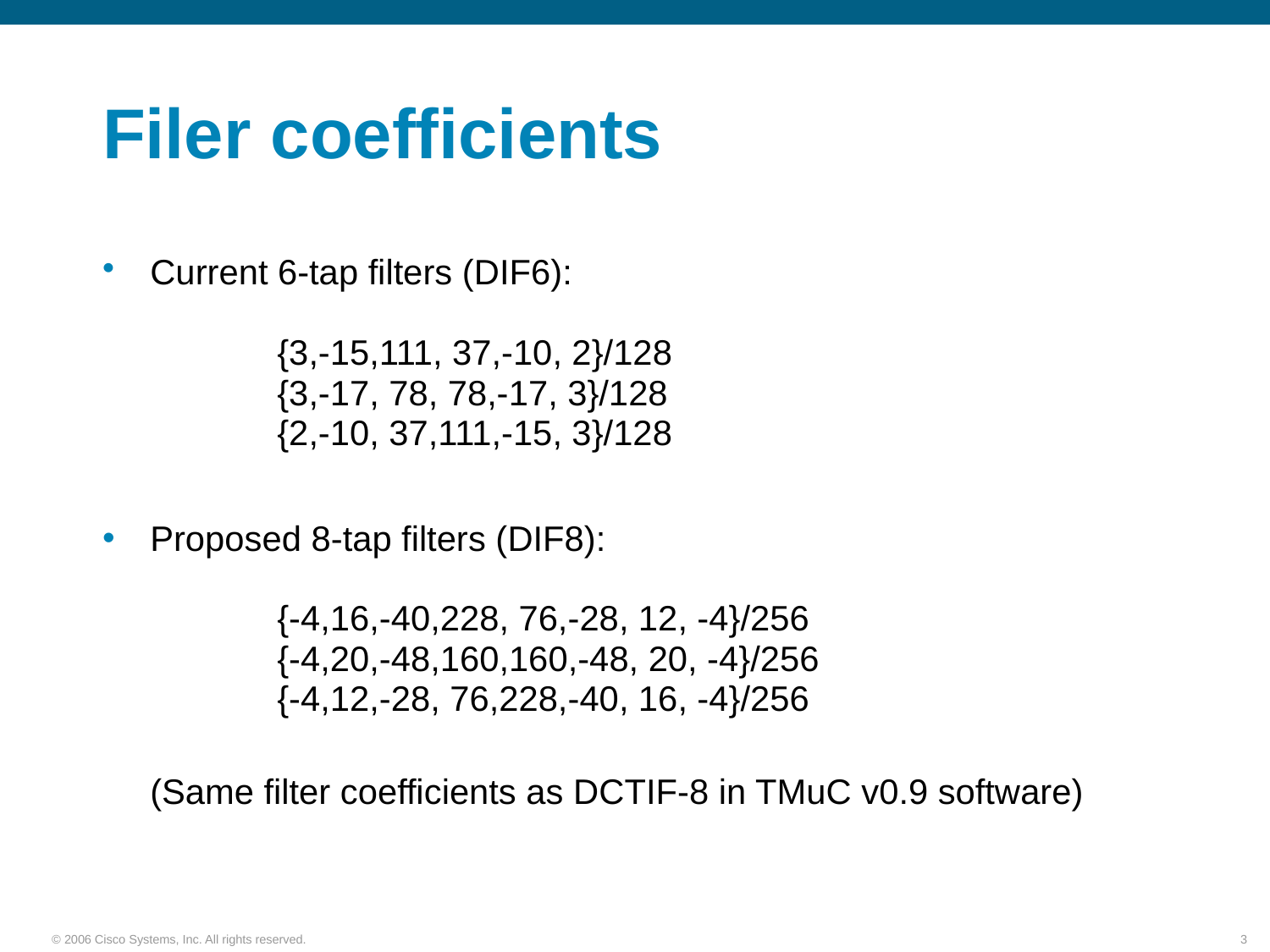

# Filer coefficients
Current 6-tap filters (DIF6):
	{3,-15,111, 37,-10, 2}/128
	{3,-17, 78, 78,-17, 3}/128
	{2,-10, 37,111,-15, 3}/128

Proposed 8-tap filters (DIF8):
	{-4,16,-40,228, 76,-28, 12, -4}/256
	{-4,20,-48,160,160,-48, 20, -4}/256
	{-4,12,-28, 76,228,-40, 16, -4}/256
	(Same filter coefficients as DCTIF-8 in TMuC v0.9 software)